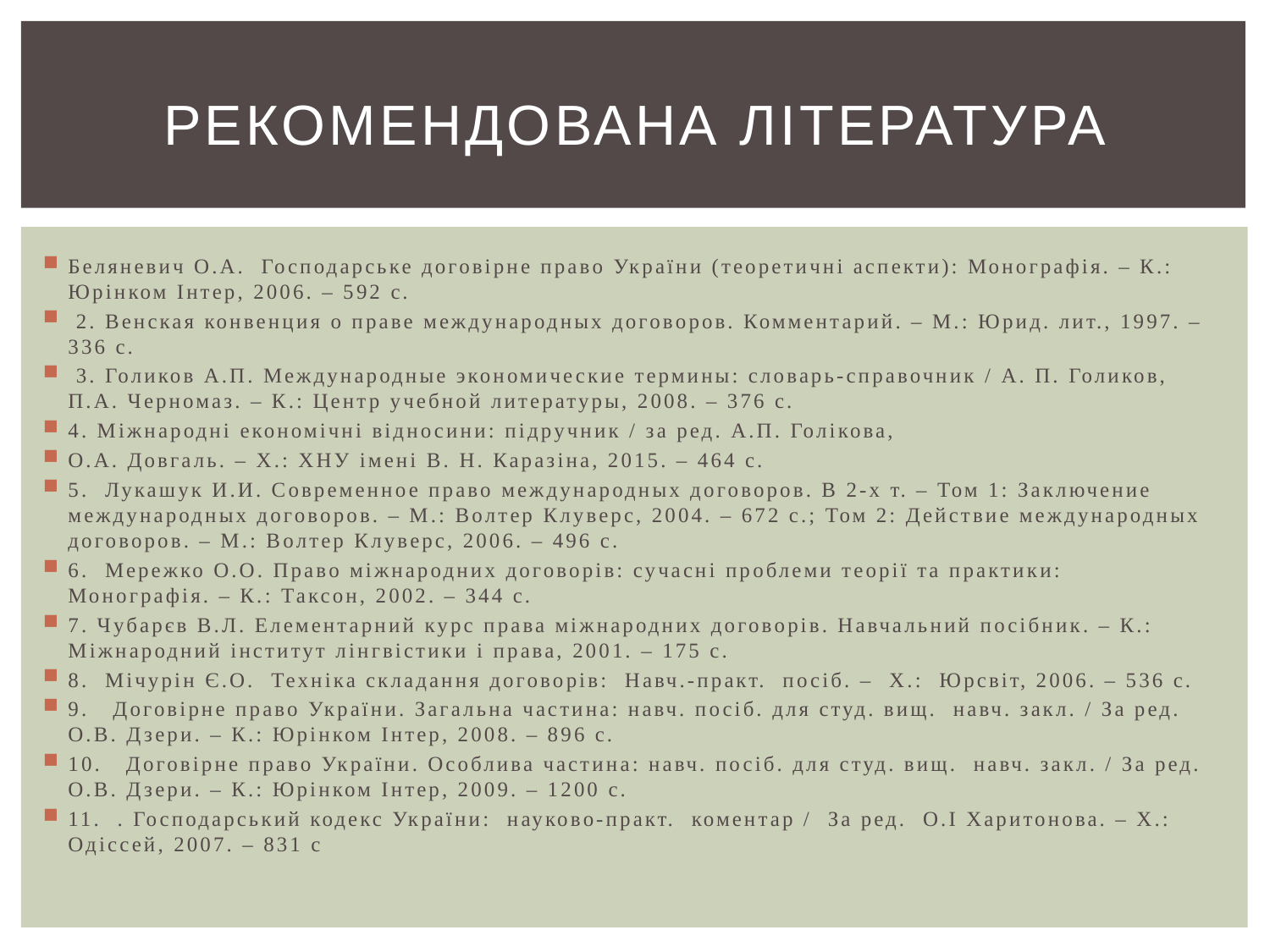

# РЕКОМЕНДОВАНА ЛІТЕРАТУРА
Беляневич О.А.  Господарське договірне право України (теоретичні аспекти): Монографія. – К.: Юрінком Інтер, 2006. – 592 с.
 2. Венская конвенция о праве международных договоров. Комментарий. – М.: Юрид. лит., 1997. – 336 с.
 3. Голиков А.П. Международные экономические термины: словарь-справочник / А. П. Голиков, П.А. Черномаз. – К.: Центр учебной литературы, 2008. – 376 с.
4. Міжнародні економічні відносини: підручник / за ред. А.П. Голікова,
О.А. Довгаль. – Х.: ХНУ імені В. Н. Каразіна, 2015. – 464 с.
5.  Лукашук И.И. Современное право международных договоров. В 2-х т. – Том 1: Заключение международных договоров. – М.: Волтер Клуверс, 2004. – 672 с.; Том 2: Действие международных договоров. – М.: Волтер Клуверс, 2006. – 496 с.
6.  Мережко О.О. Право міжнародних договорів: сучасні проблеми теорії та практики: Монографія. – К.: Таксон, 2002. – 344 с.
7. Чубарєв В.Л. Елементарний курс права міжнародних договорів. Навчальний посібник. – К.: Міжнародний інститут лінгвістики і права, 2001. – 175 с.
8.  Мічурін Є.О.  Техніка складання договорів:  Навч.-практ.  посіб. –  Х.:  Юрсвіт, 2006. – 536 с.
9.   Договірне право України. Загальна частина: навч. посіб. для студ. вищ.  навч. закл. / За ред.  О.В. Дзери. – К.: Юрінком Інтер, 2008. – 896 с.
10.   Договірне право України. Особлива частина: навч. посіб. для студ. вищ.  навч. закл. / За ред.  О.В. Дзери. – К.: Юрінком Інтер, 2009. – 1200 с.
11.  . Господарський кодекс України:  науково-практ.  коментар /  За ред.  О.І Харитонова. – Х.: Одіссей, 2007. – 831 с